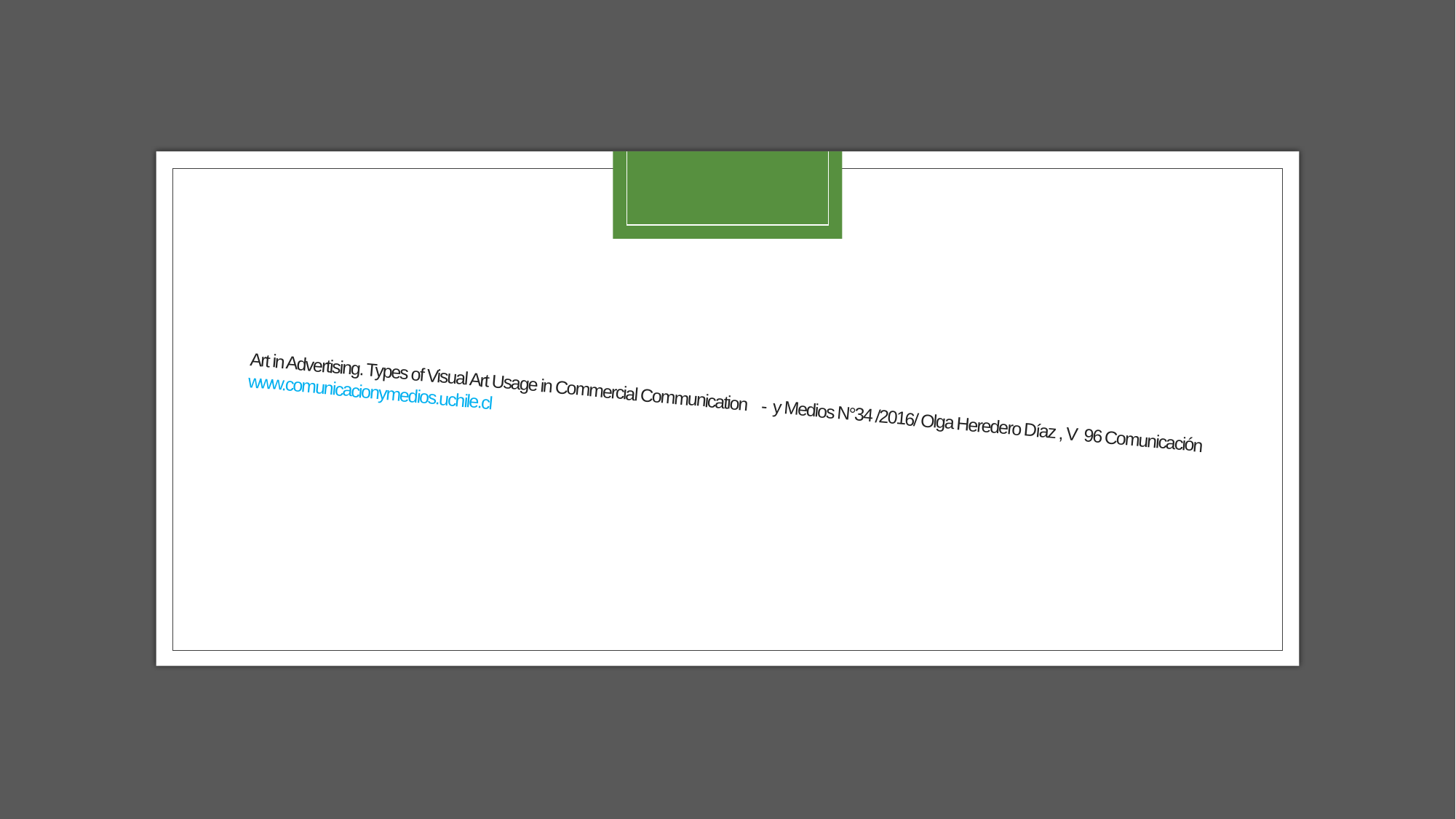

# Art in Advertising. Types of Visual Art Usage in Commercial Communication    -  y Medios N°34 /2016/ Olga Heredero Díaz , V  96 Comunicación www.comunicacionymedios.uchile.cl